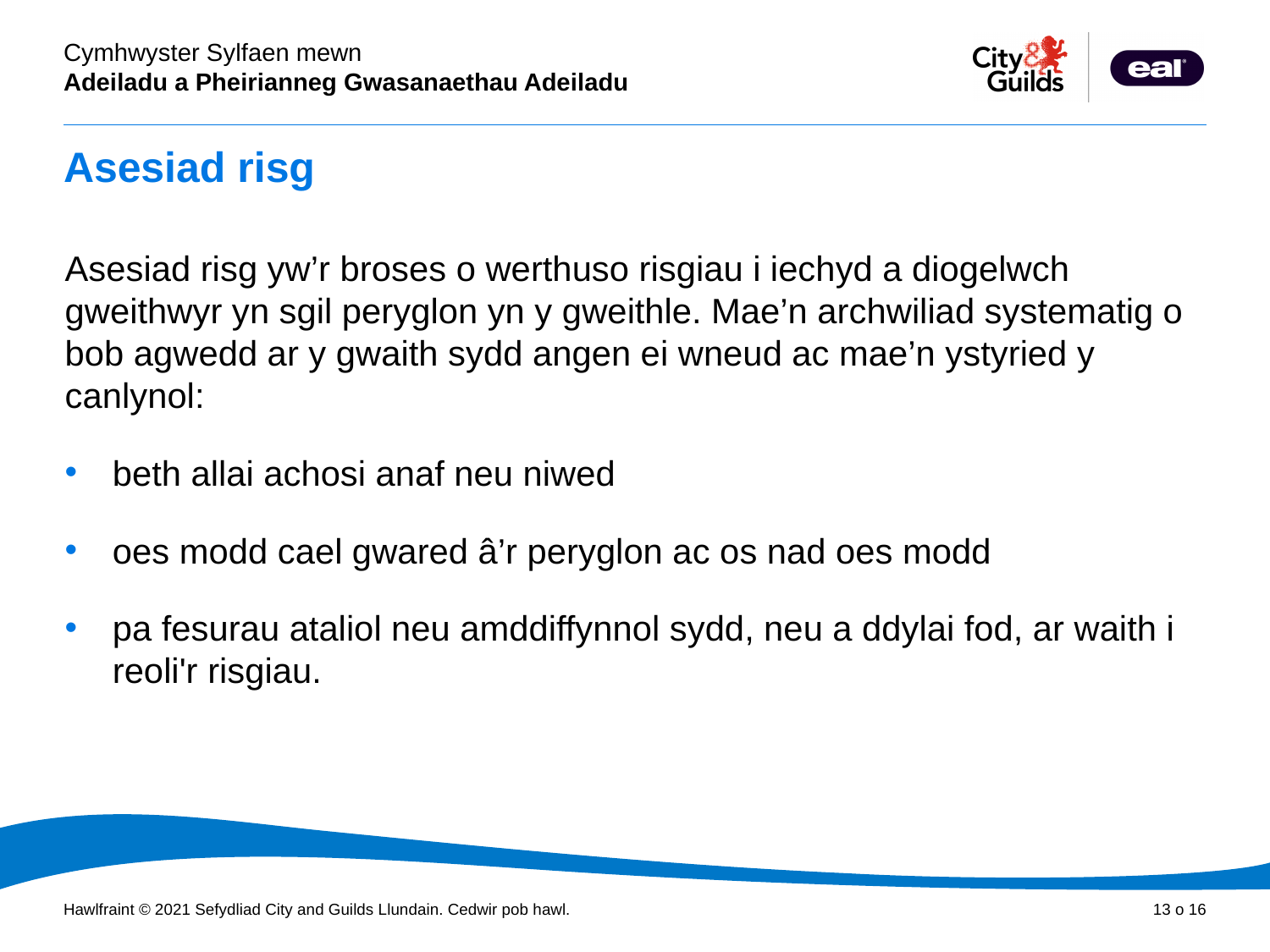

# Asesiad risg
Asesiad risg yw’r broses o werthuso risgiau i iechyd a diogelwch gweithwyr yn sgil peryglon yn y gweithle. Mae’n archwiliad systematig o bob agwedd ar y gwaith sydd angen ei wneud ac mae’n ystyried y canlynol:
beth allai achosi anaf neu niwed
oes modd cael gwared â’r peryglon ac os nad oes modd
pa fesurau ataliol neu amddiffynnol sydd, neu a ddylai fod, ar waith i reoli'r risgiau.